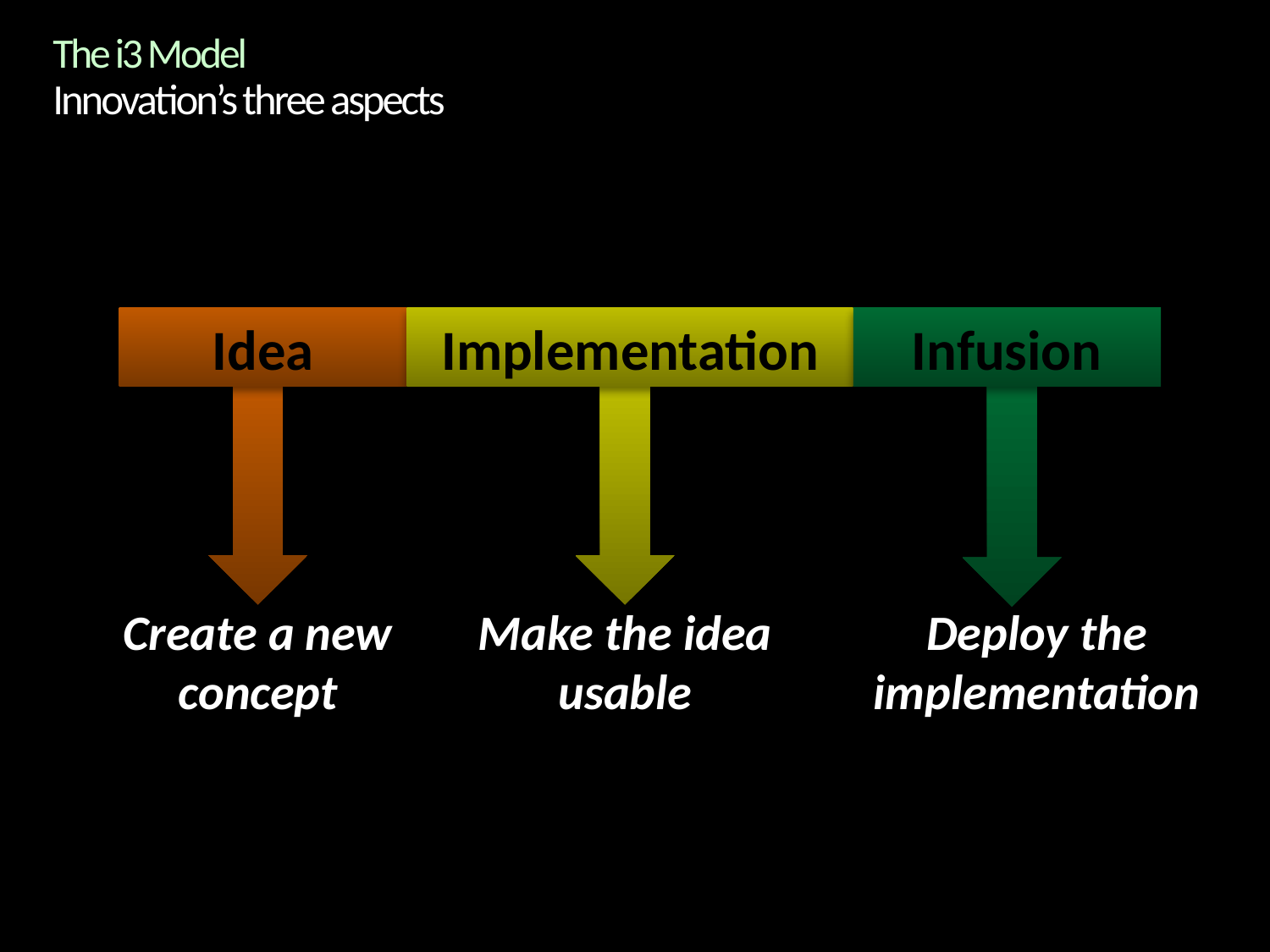

# The i3 Model Innovation’s three aspects

Idea

Implementation

Infusion

Deploy the implementation

Create a new concept

Make the idea usable